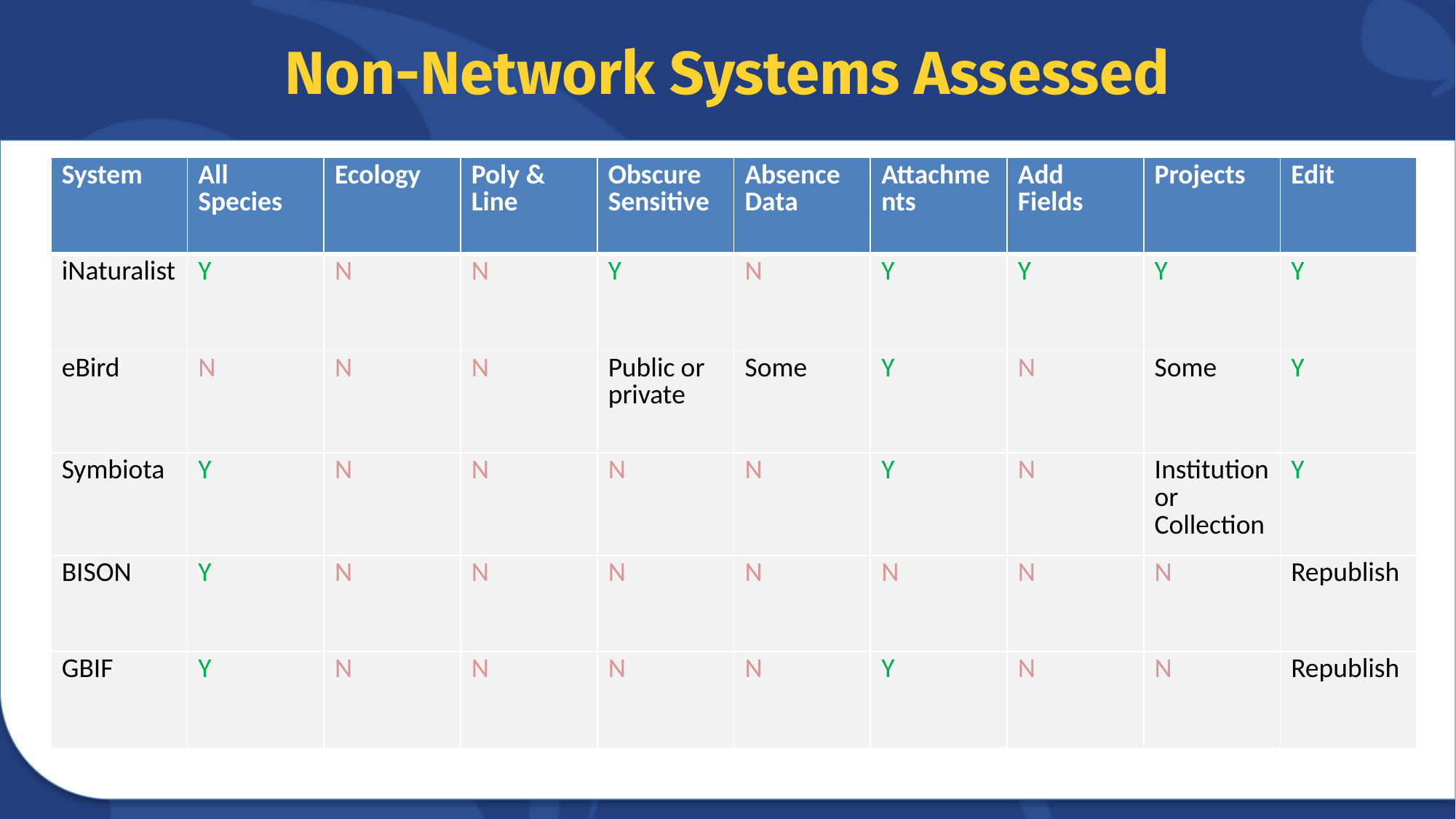

# Non-Network Systems Assessed

| System | All Species | Ecology | Poly & Line | Obscure Sensitive | Absence Data | Attachments | Add Fields | Projects | Edit |
| --- | --- | --- | --- | --- | --- | --- | --- | --- | --- |
| iNaturalist | Y | N | N | Y | N | Y | Y | Y | Y |
| eBird | N | N | N | Public or private | Some | Y | N | Some | Y |
| Symbiota | Y | N | N | N | N | Y | N | Institution or Collection | Y |
| BISON | Y | N | N | N | N | N | N | N | Republish |
| GBIF | Y | N | N | N | N | Y | N | N | Republish |